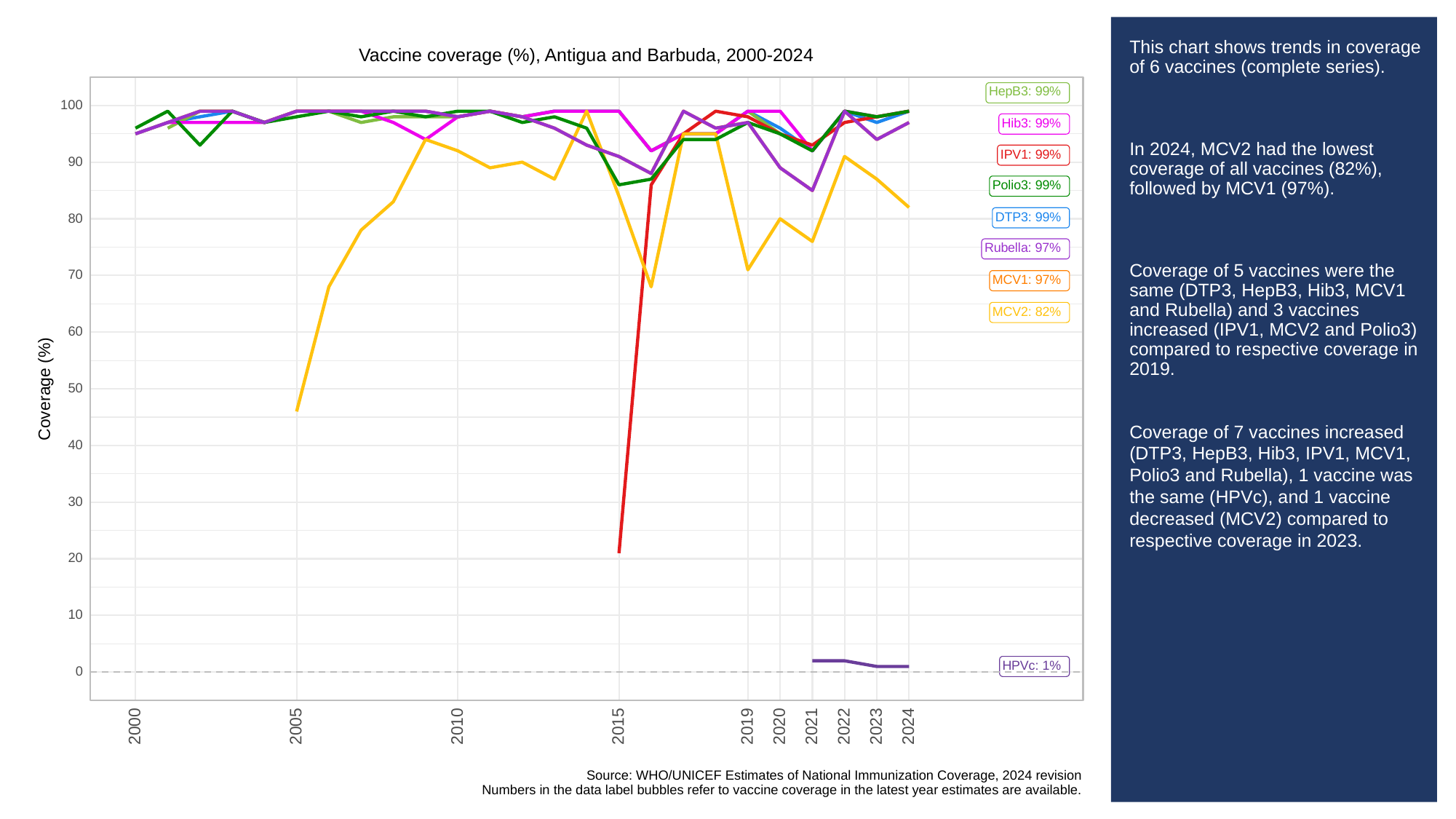

# This chart shows trends in coverage of 6 vaccines (complete series).

In 2024, MCV2 had the lowest coverage of all vaccines (82%), followed by MCV1 (97%).

Coverage of 5 vaccines were the same (DTP3, HepB3, Hib3, MCV1 and Rubella) and 3 vaccines increased (IPV1, MCV2 and Polio3) compared to respective coverage in 2019.

Coverage of 7 vaccines increased (DTP3, HepB3, Hib3, IPV1, MCV1, Polio3 and Rubella), 1 vaccine was the same (HPVc), and 1 vaccine decreased (MCV2) compared to respective coverage in 2023.

Vaccine coverage (%), Antigua and Barbuda, 2000-2024

HepB3: 99%

100

Hib3: 99%

IPV1: 99%
90

Polio3: 99%

DTP3: 99%
80

Rubella: 97%

70

MCV1: 97%

MCV2: 82%
60

Coverage (%)
50

40

30

20

10

HPVc: 1%

0

2023
2000
2005
2010
2015
2019
2020
2021
2022
2024
Source: WHO/UNICEF Estimates of National Immunization Coverage, 2024 revision
Numbers in the data label bubbles refer to vaccine coverage in the latest year estimates are available.